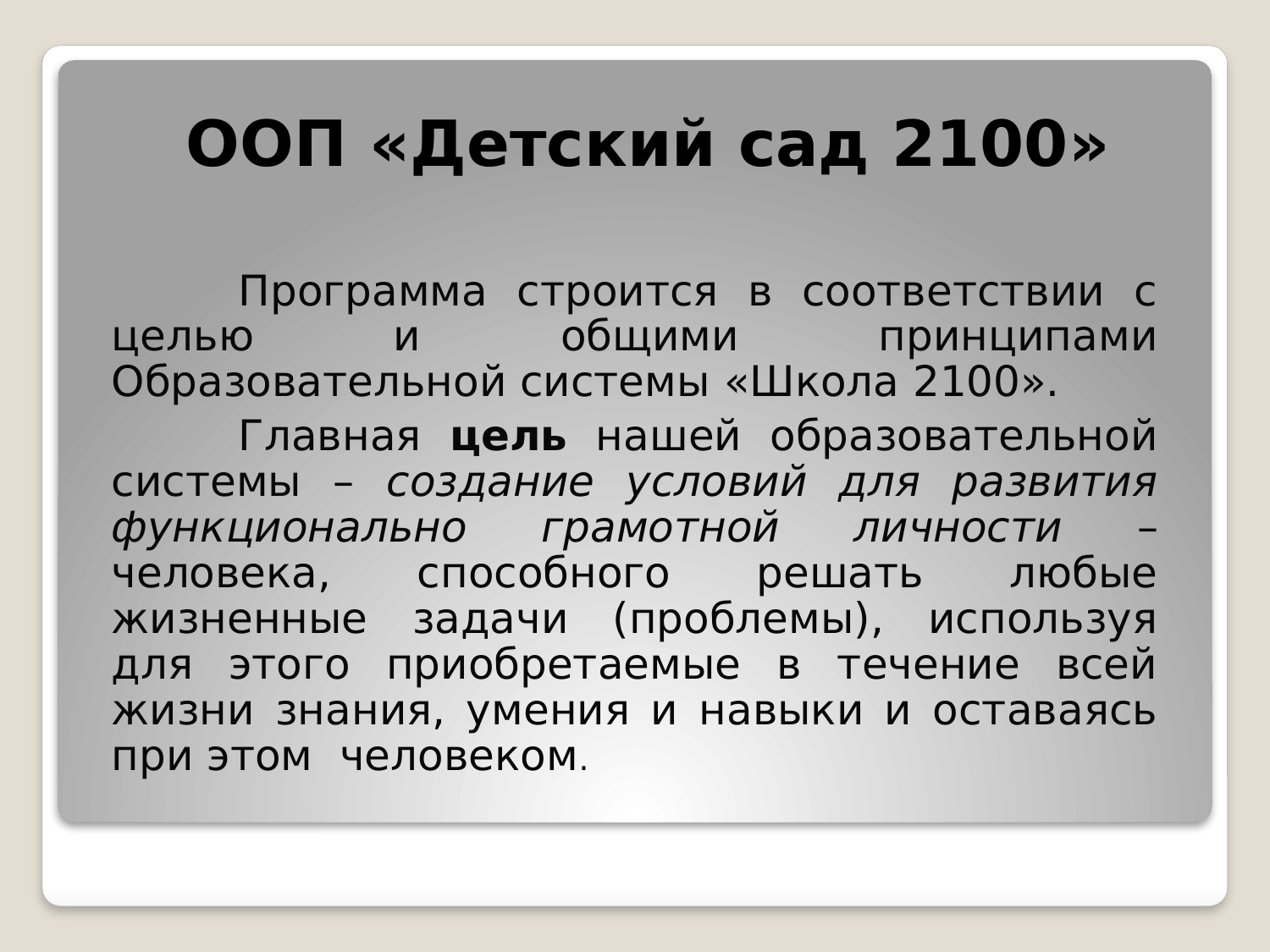

ООП «Детский сад 2100»
	Программа строится в соответствии с целью и общими принципами Образовательной системы «Школа 2100».
	Главная цель нашей образовательной системы – создание условий для развития функционально грамотной личности – человека, способного решать любые жизненные задачи (проблемы), используя для этого приобретаемые в течение всей жизни знания, умения и навыки и оставаясь при этом  человеком.